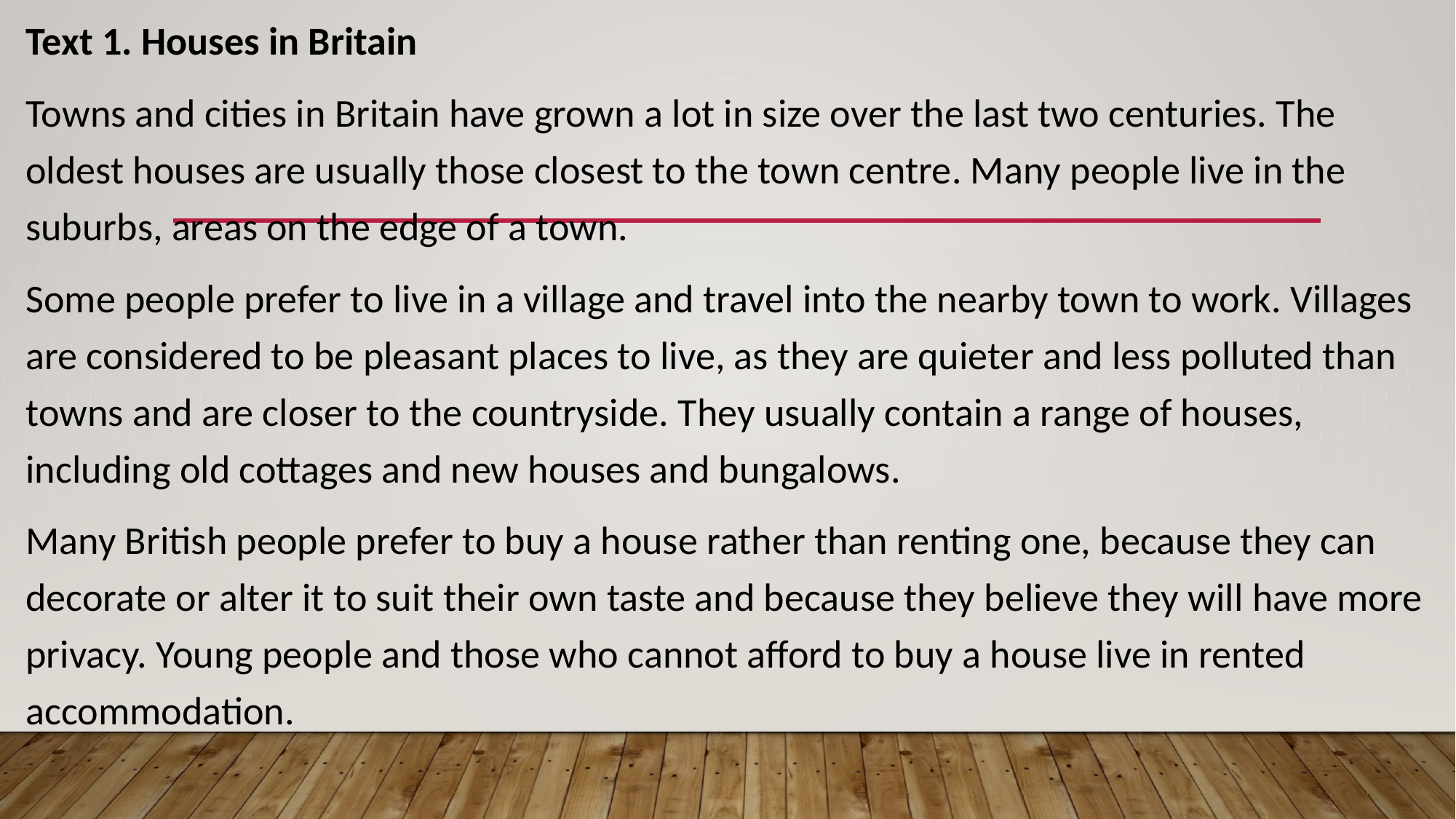

Text 1. Houses in Britain
Towns and cities in Britain have grown a lot in size over the last two centuries. The oldest houses are usually those closest to the town centre. Many people live in the suburbs, areas on the edge of a town.
Some people prefer to live in a village and travel into the nearby town to work. Villages are considered to be pleasant places to live, as they are quieter and less polluted than towns and are closer to the countryside. They usually contain a range of houses, including old cottages and new houses and bungalows.
Many British people prefer to buy a house rather than renting one, because they can decorate or alter it to suit their own taste and because they believe they will have more privacy. Young people and those who cannot afford to buy a house live in rented accommodation.

#